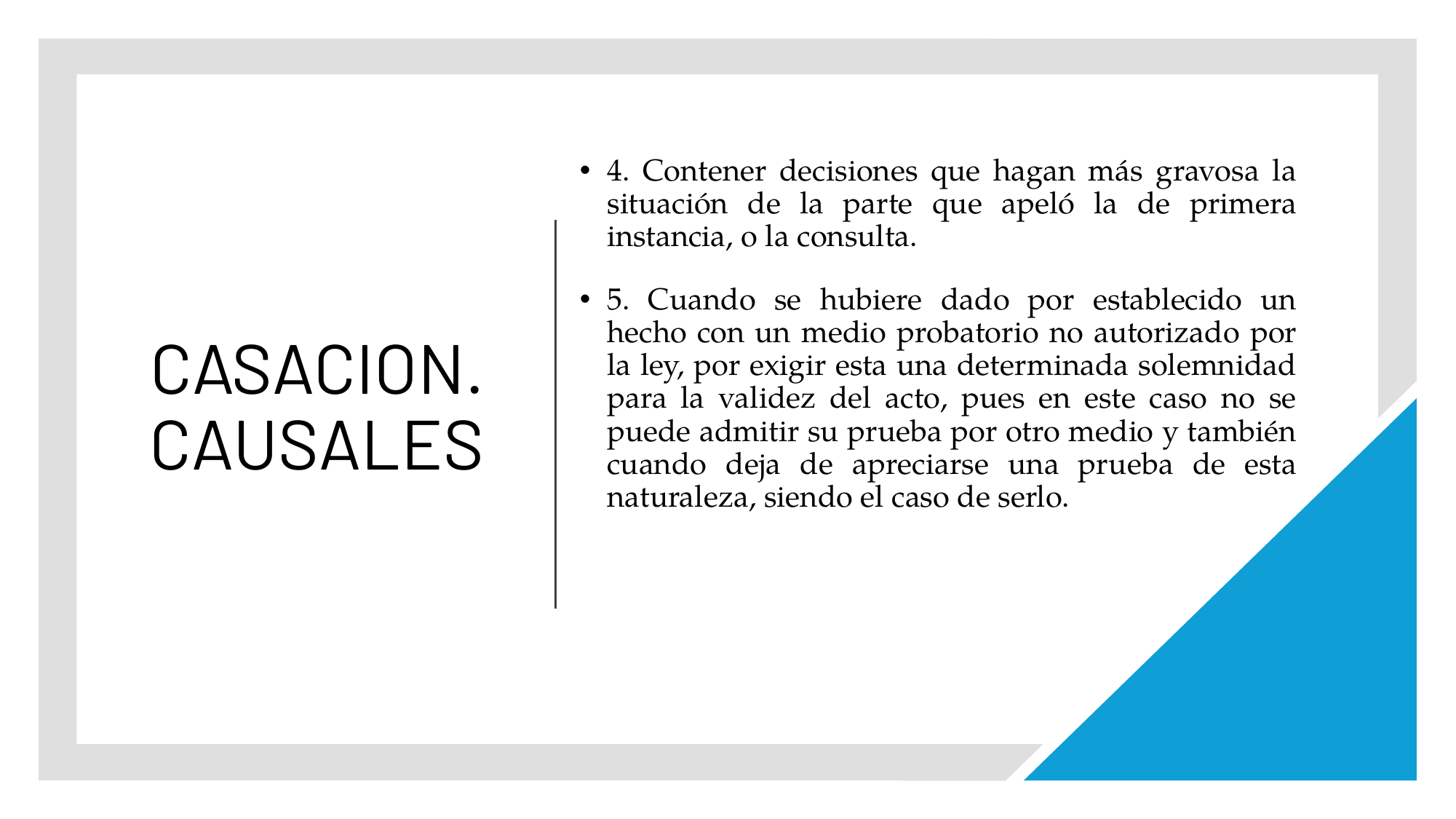

4. Contener decisiones que hagan más gravosa la situación de la parte que apeló la de primera instancia, o la consulta.
5. Cuando se hubiere dado por establecido un hecho con un medio probatorio no autorizado por la ley, por exigir esta una determinada solemnidad para la validez del acto, pues en este caso no se puede admitir su prueba por otro medio y también cuando deja de apreciarse una prueba de esta naturaleza, siendo el caso de serlo.

# CASACION. CAUSALES